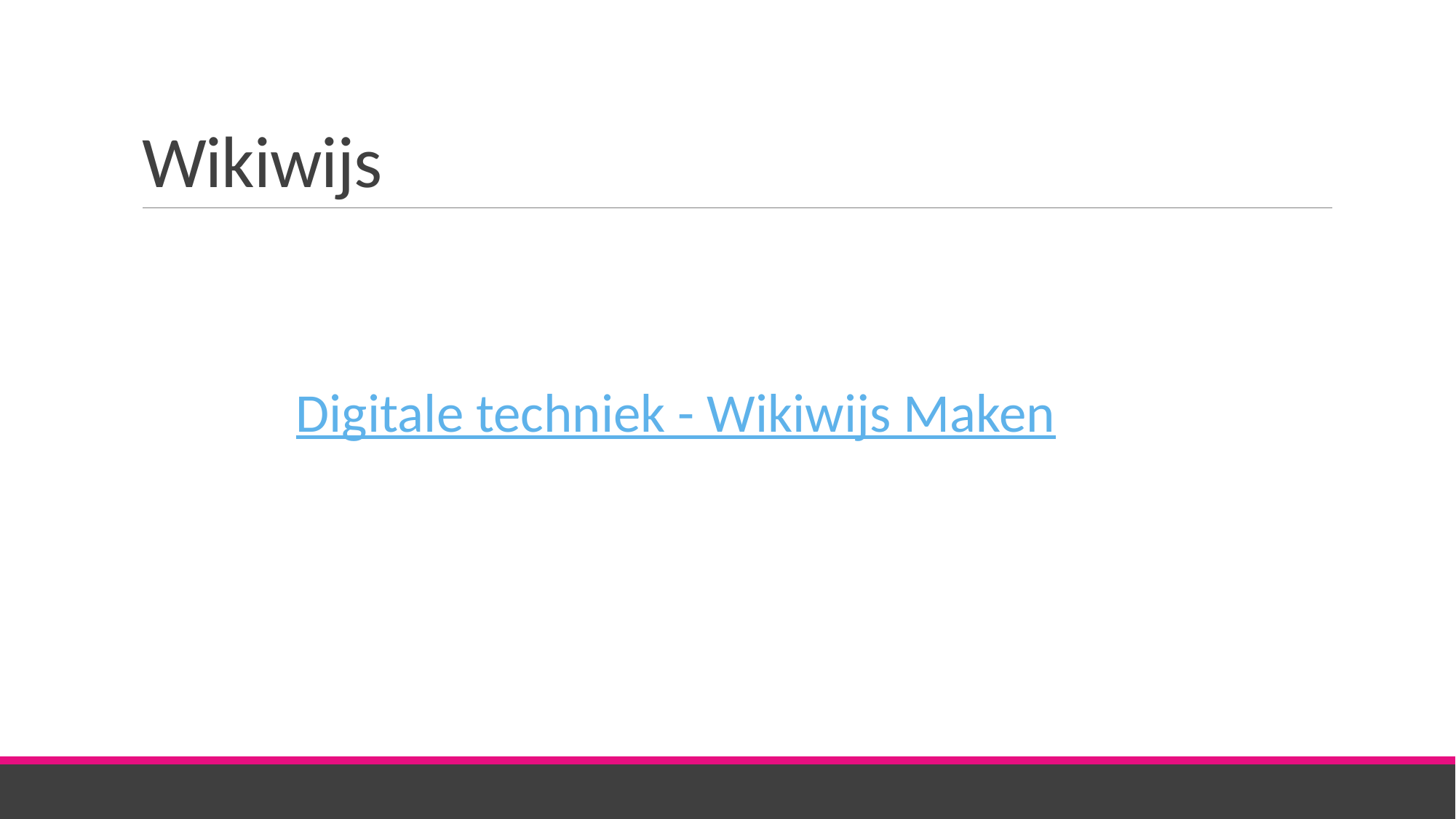

# Wikiwijs
Digitale techniek - Wikiwijs Maken